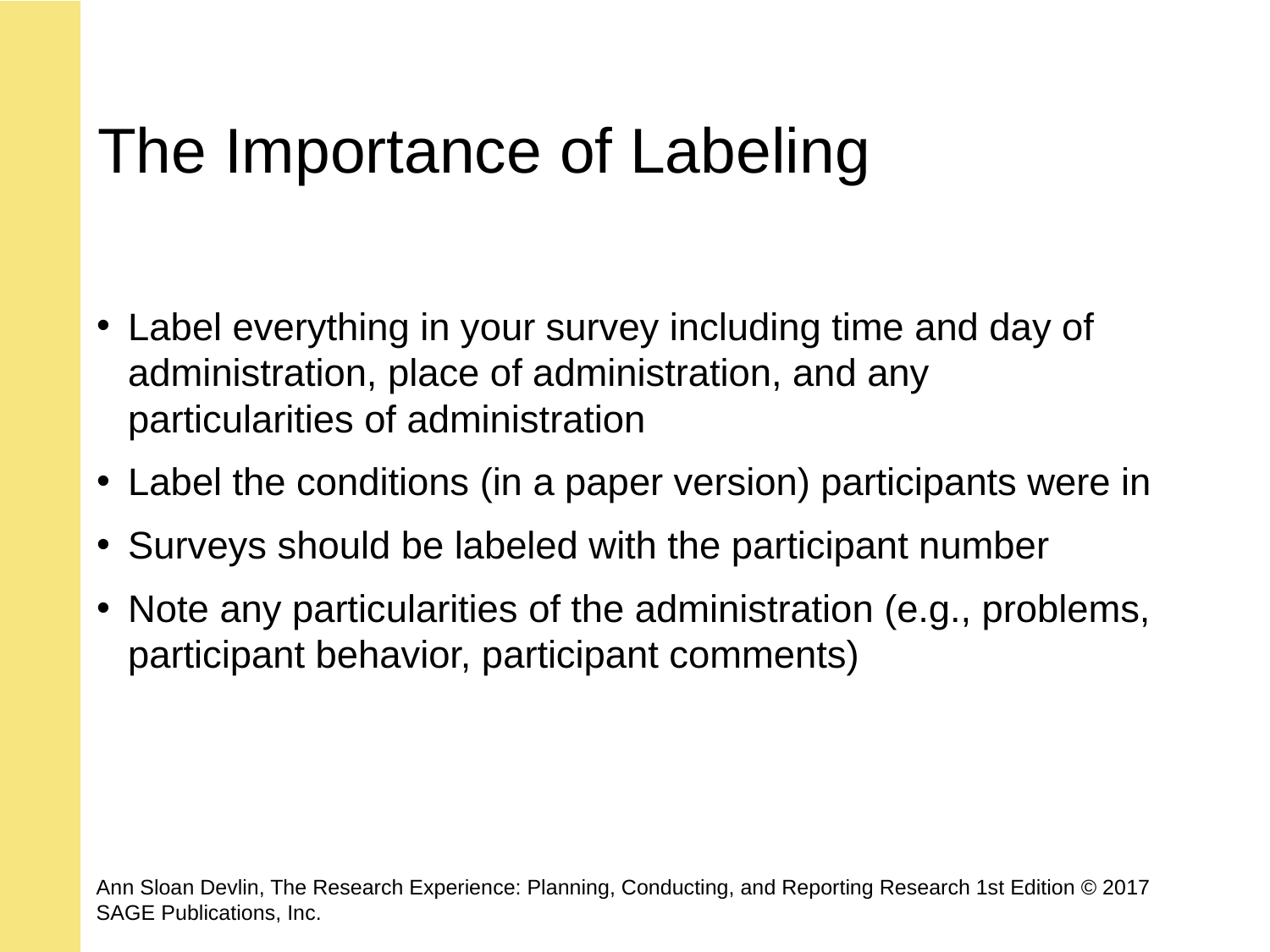

# The Importance of Labeling
Label everything in your survey including time and day of administration, place of administration, and any particularities of administration
Label the conditions (in a paper version) participants were in
Surveys should be labeled with the participant number
Note any particularities of the administration (e.g., problems, participant behavior, participant comments)